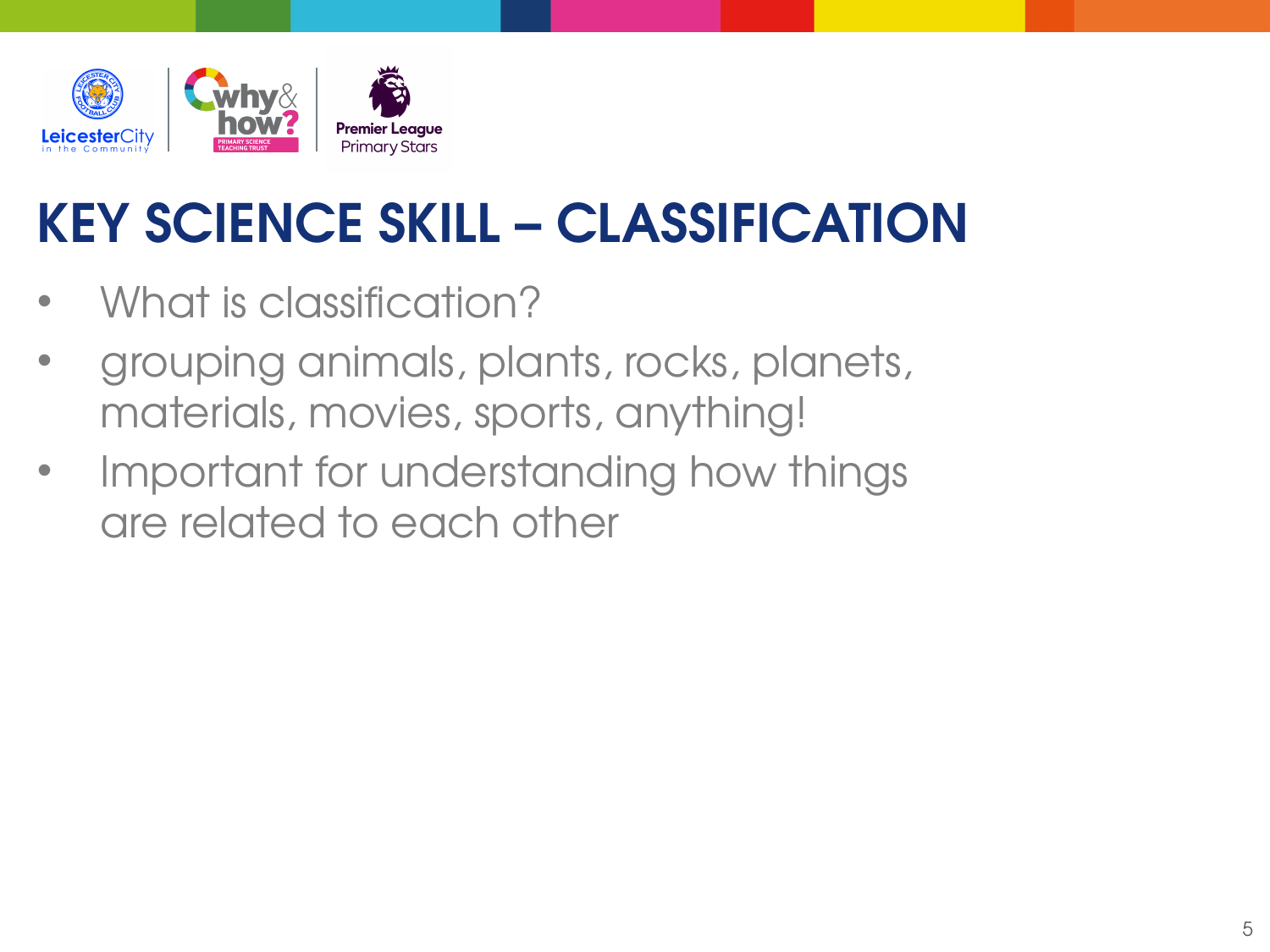

KEY SCIENCE SKILL – CLASSIFICATION
What is classification?
grouping animals, plants, rocks, planets, materials, movies, sports, anything!
Important for understanding how things are related to each other

5